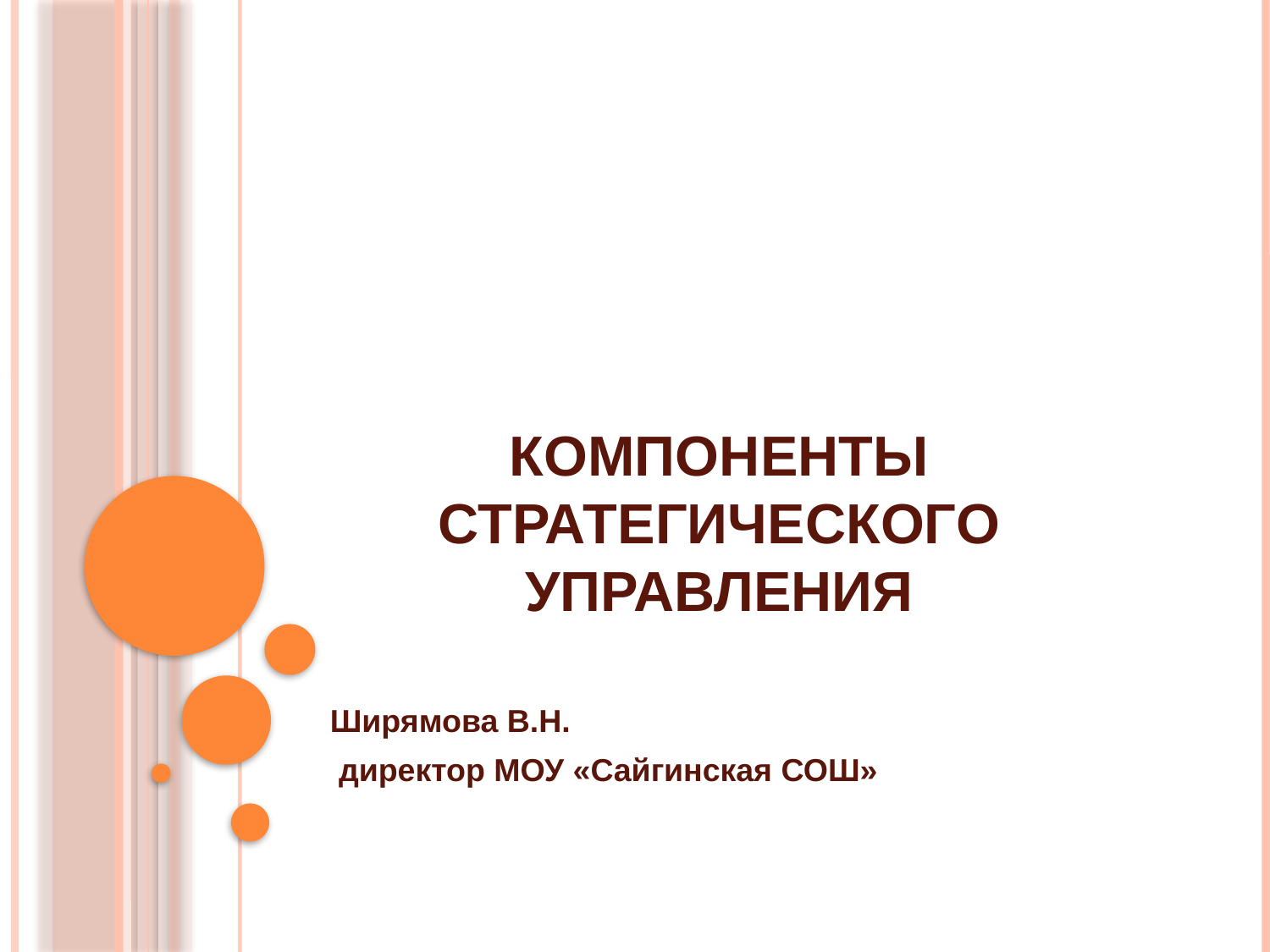

# Компоненты стратегического управления
Ширямова В.Н.
 директор МОУ «Сайгинская СОШ»